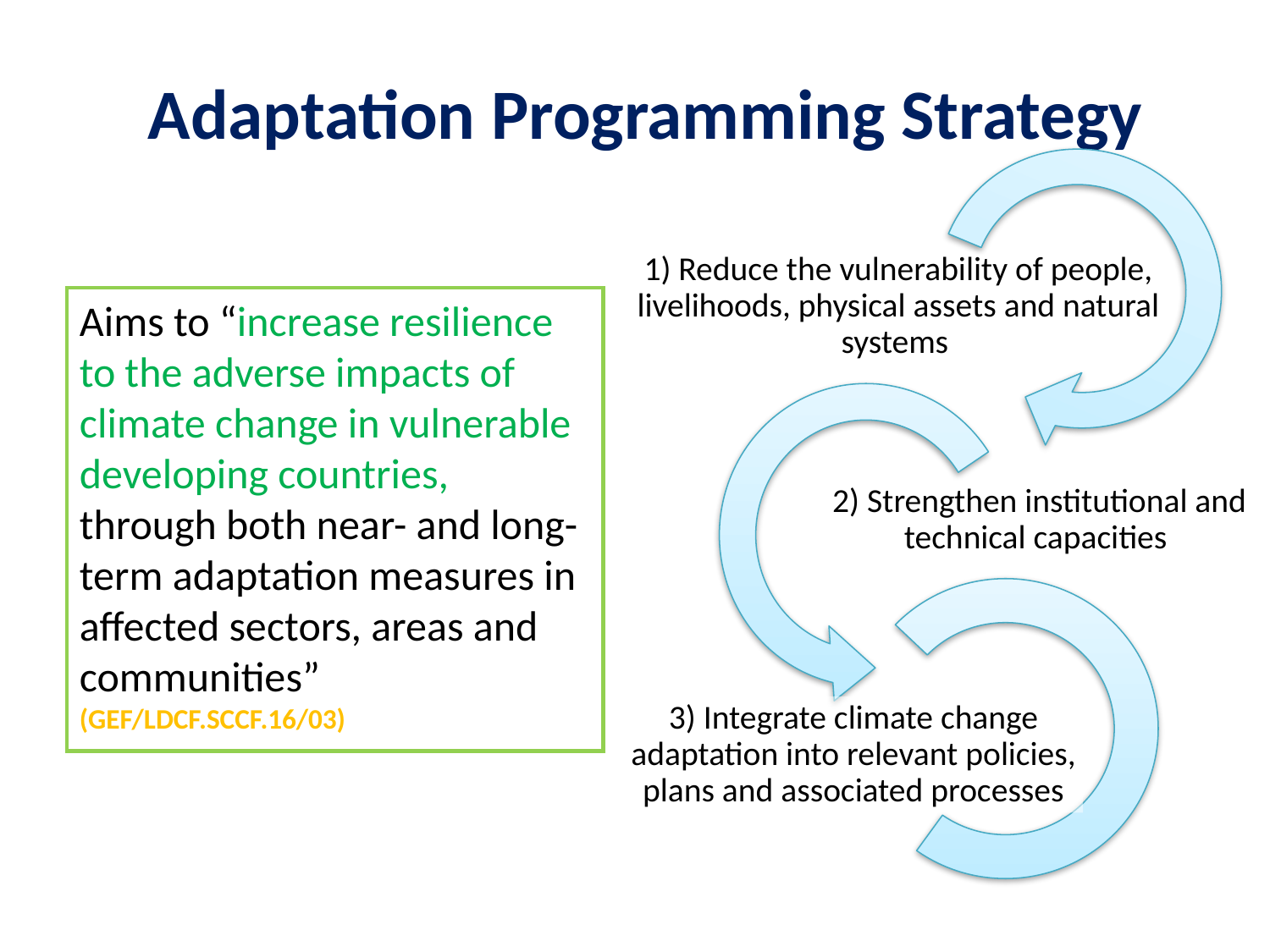

# Adaptation Programming Strategy

1) Reduce the vulnerability of people, livelihoods, physical assets and natural systems

2) Strengthen institutional and technical capacities

3) Integrate climate change adaptation into relevant policies, plans and associated processes
Aims to “increase resilience to the adverse impacts of climate change in vulnerable developing countries, through both near- and long-term adaptation measures in affected sectors, areas and communities” (GEF/LDCF.SCCF.16/03)